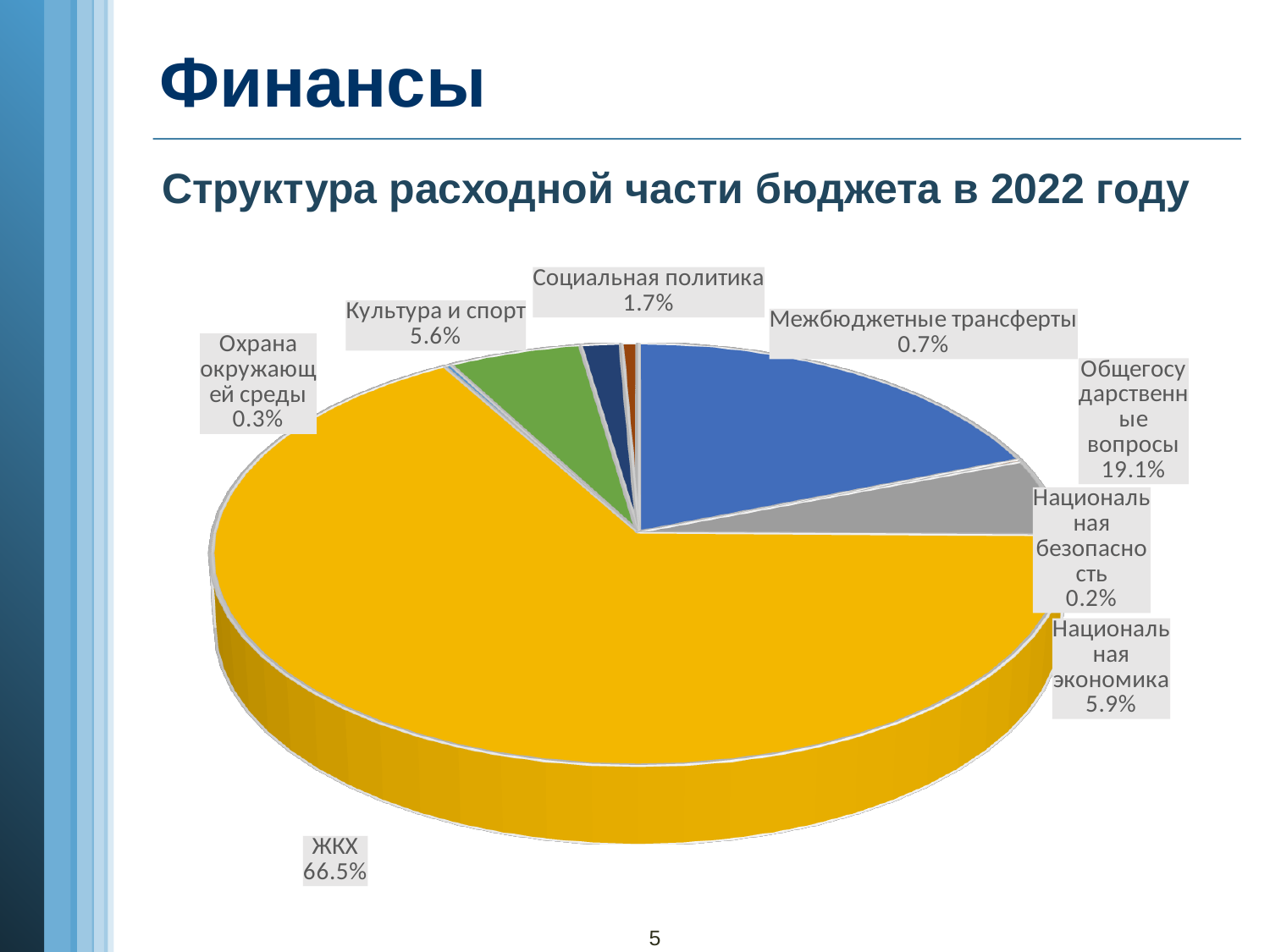

# Финансы
Структура расходной части бюджета в 2022 году

[unsupported chart]

5